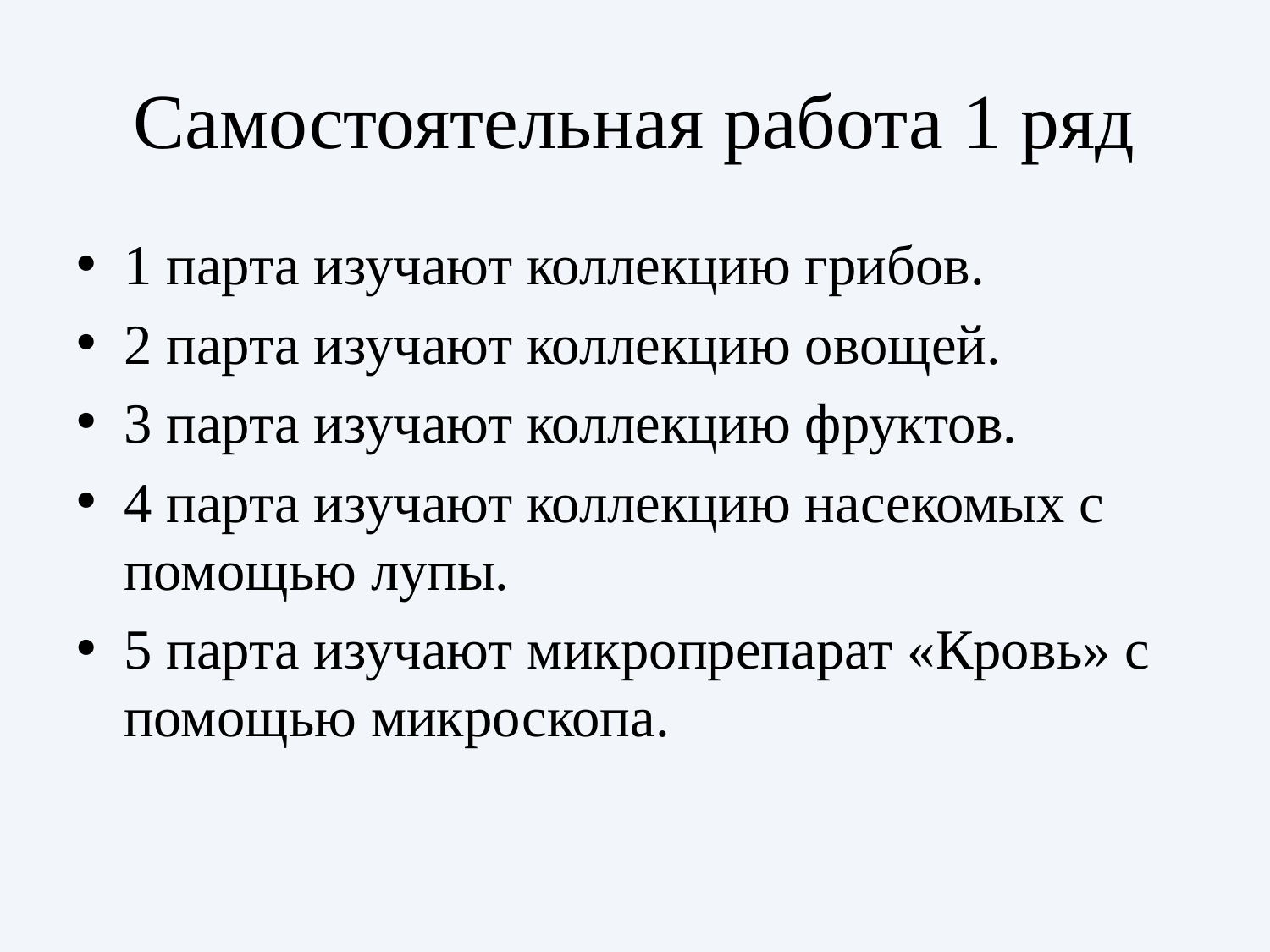

# Самостоятельная работа 1 ряд
1 парта изучают коллекцию грибов.
2 парта изучают коллекцию овощей.
3 парта изучают коллекцию фруктов.
4 парта изучают коллекцию насекомых с помощью лупы.
5 парта изучают микропрепарат «Кровь» с помощью микроскопа.